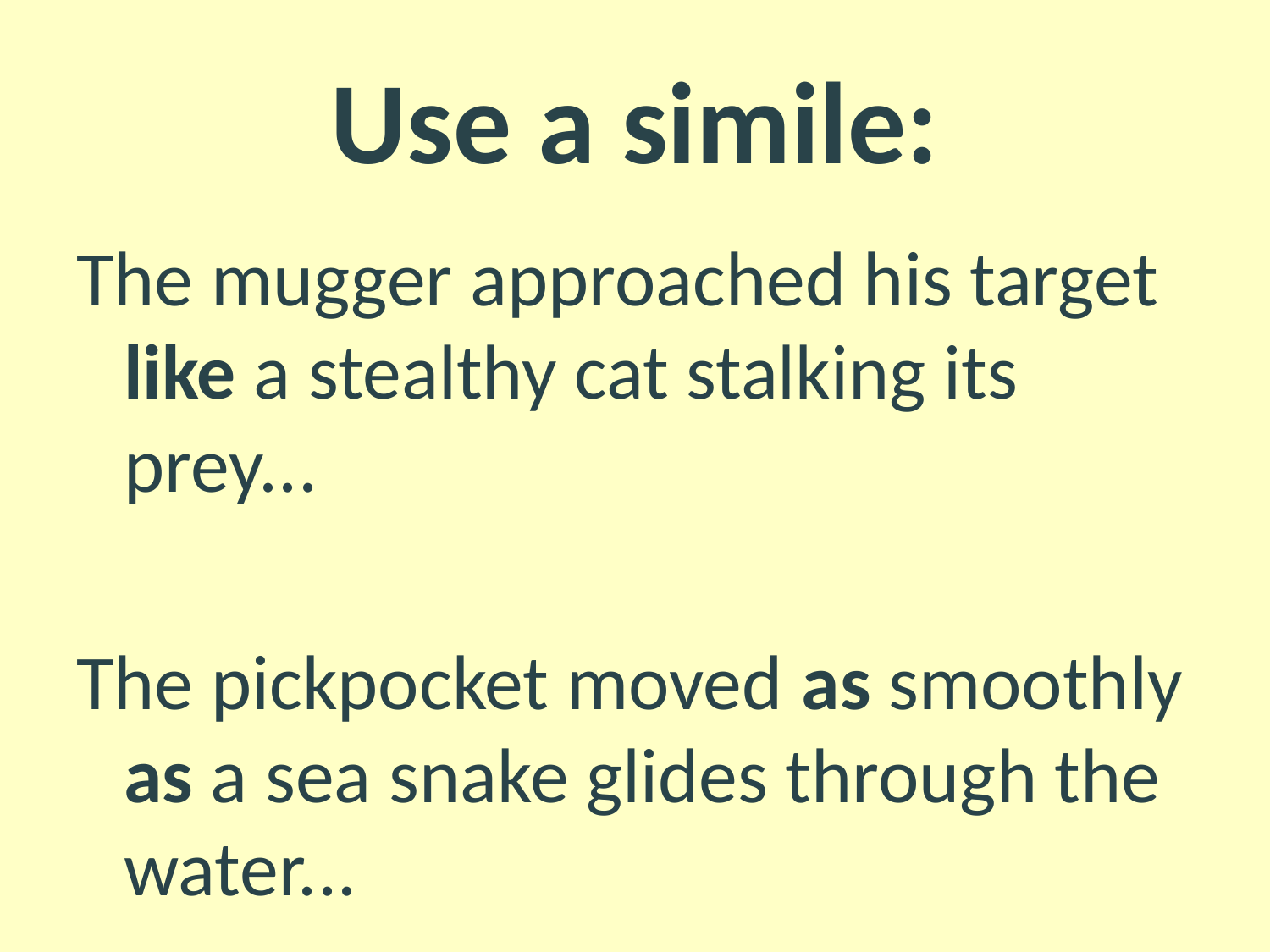

# Use a simile:
The mugger approached his target like a stealthy cat stalking its prey...

The pickpocket moved as smoothly as a sea snake glides through the water...